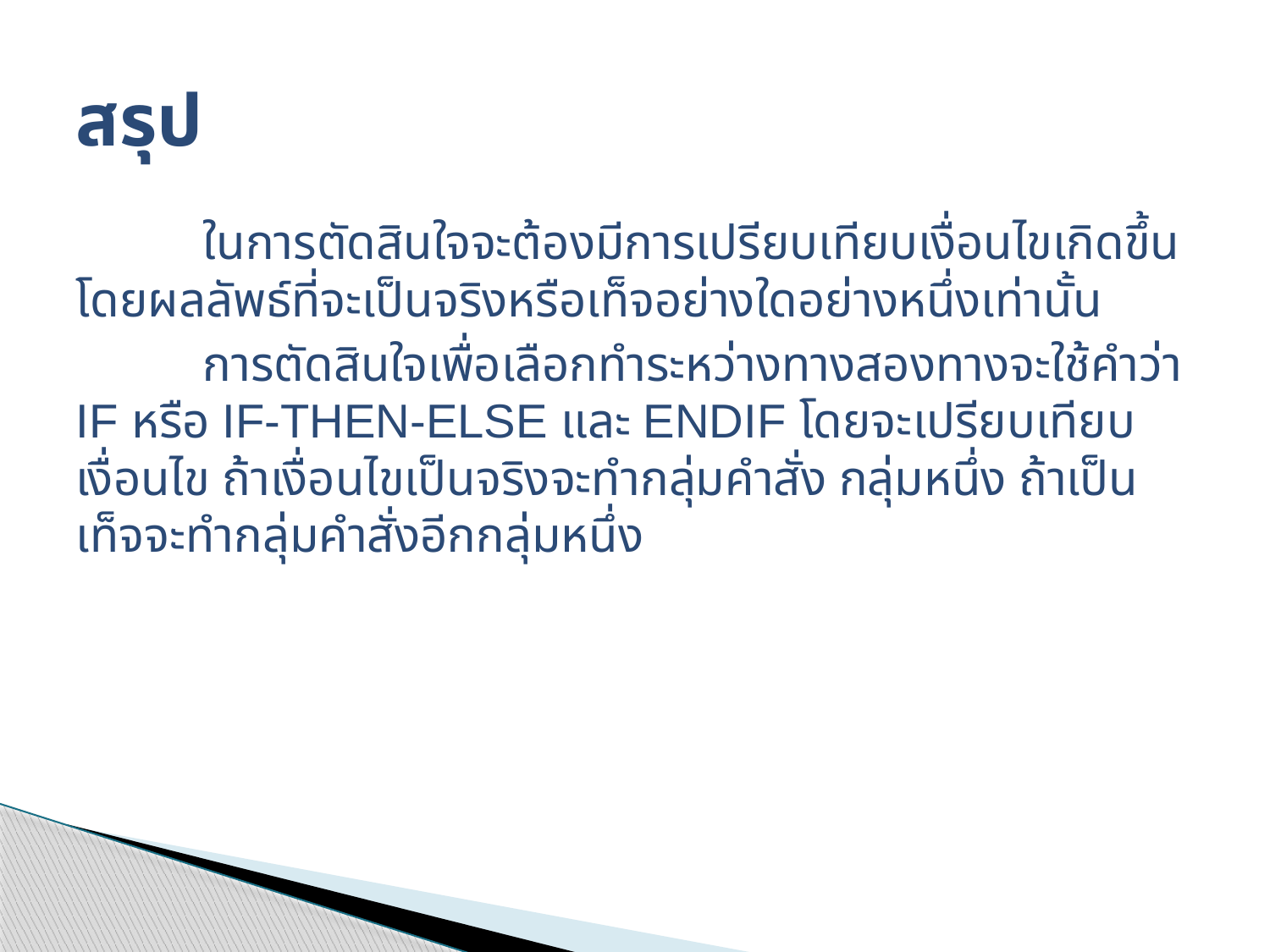

# สรุป
	ในการตัดสินใจจะต้องมีการเปรียบเทียบเงื่อนไขเกิดขึ้น โดยผลลัพธ์ที่จะเป็นจริงหรือเท็จอย่างใดอย่างหนึ่งเท่านั้น
	การตัดสินใจเพื่อเลือกทำระหว่างทางสองทางจะใช้คำว่า IF หรือ IF-THEN-ELSE และ ENDIF โดยจะเปรียบเทียบเงื่อนไข ถ้าเงื่อนไขเป็นจริงจะทำกลุ่มคำสั่ง กลุ่มหนึ่ง ถ้าเป็นเท็จจะทำกลุ่มคำสั่งอีกกลุ่มหนึ่ง